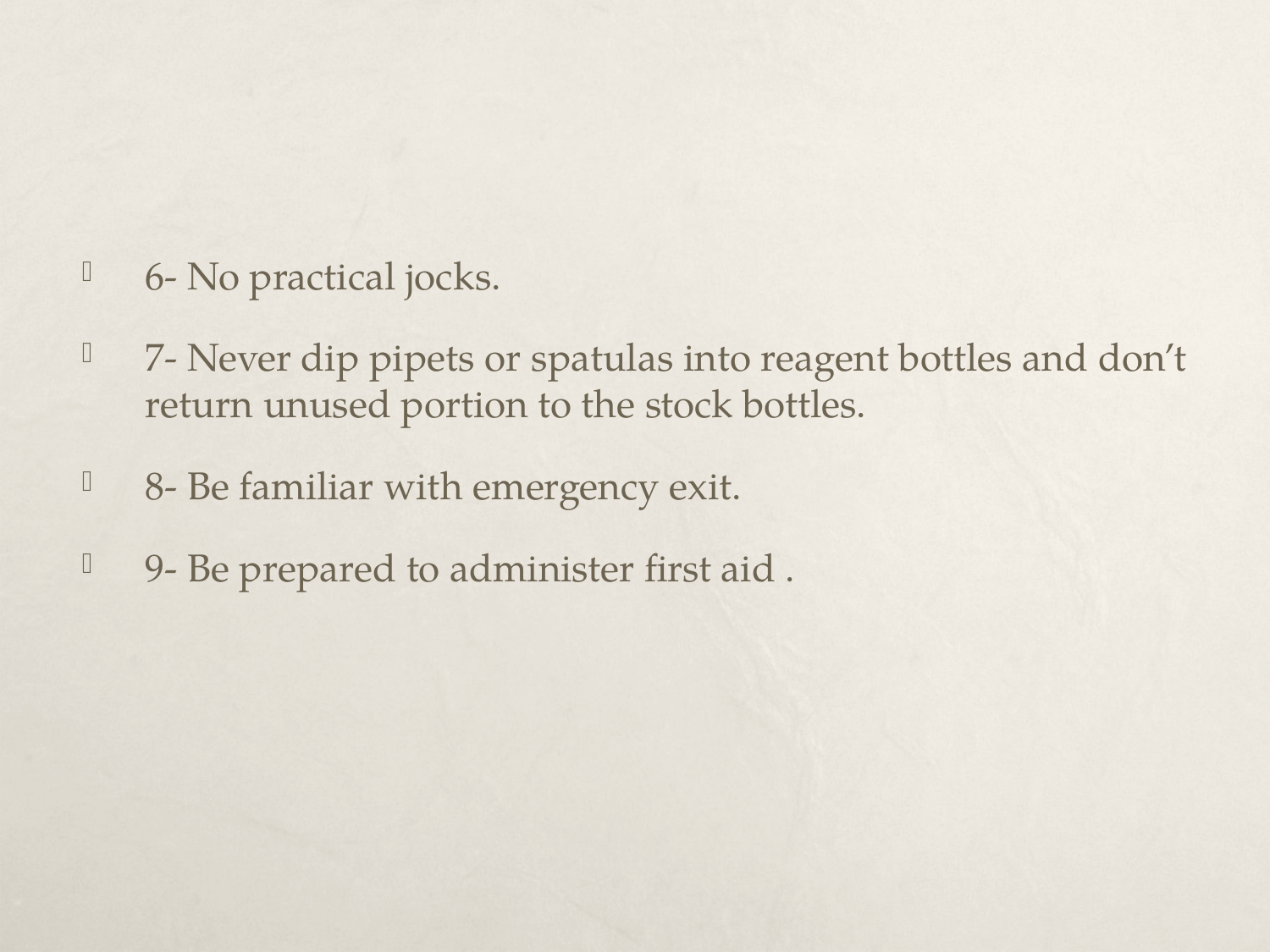

#
6- No practical jocks.
7- Never dip pipets or spatulas into reagent bottles and don’t return unused portion to the stock bottles.
8- Be familiar with emergency exit.
9- Be prepared to administer first aid .